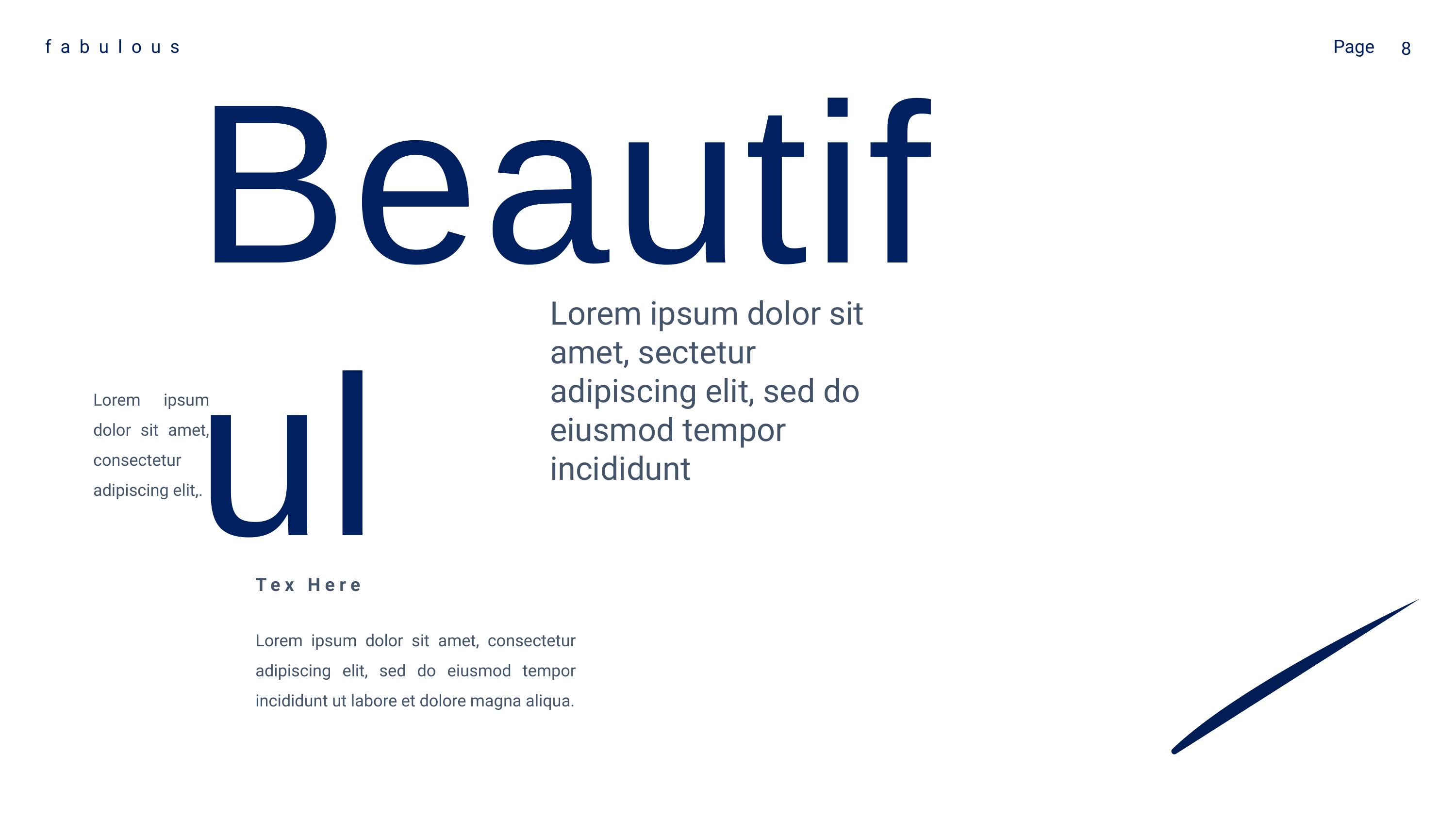

Beautiful

Lorem ipsum dolor sit amet, sectetur adipiscing elit, sed do eiusmod tempor incididunt
Lorem ipsum dolor sit amet, consectetur adipiscing elit,.
Tex Here
Lorem ipsum dolor sit amet, consectetur adipiscing elit, sed do eiusmod tempor incididunt ut labore et dolore magna aliqua.